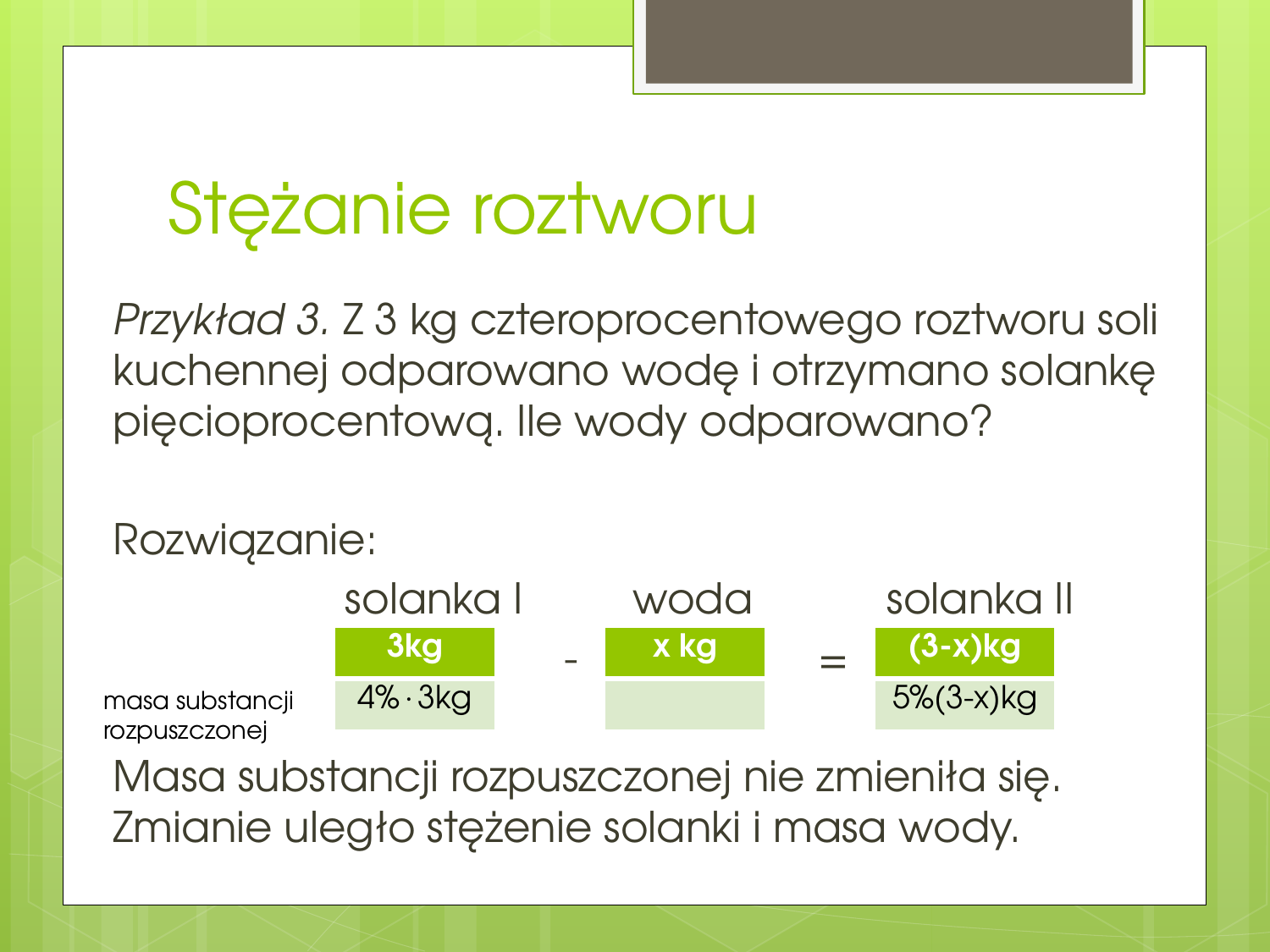

# Stężanie roztworu
Przykład 3. Z 3 kg czteroprocentowego roztworu soli kuchennej odparowano wodę i otrzymano solankę pięcioprocentową. Ile wody odparowano?

Rozwiązanie:
	         solanka I	 woda	 solanka II
			      -    	      =

Masa substancji rozpuszczonej nie zmieniła się. Zmianie uległo stężenie solanki i masa wody.
| 3kg |
| --- |
| 4%⋅3kg |
| x kg |
| --- |
|  |
| (3-x)kg |
| --- |
| 5%(3-x)kg |
masa substancji
rozpuszczonej